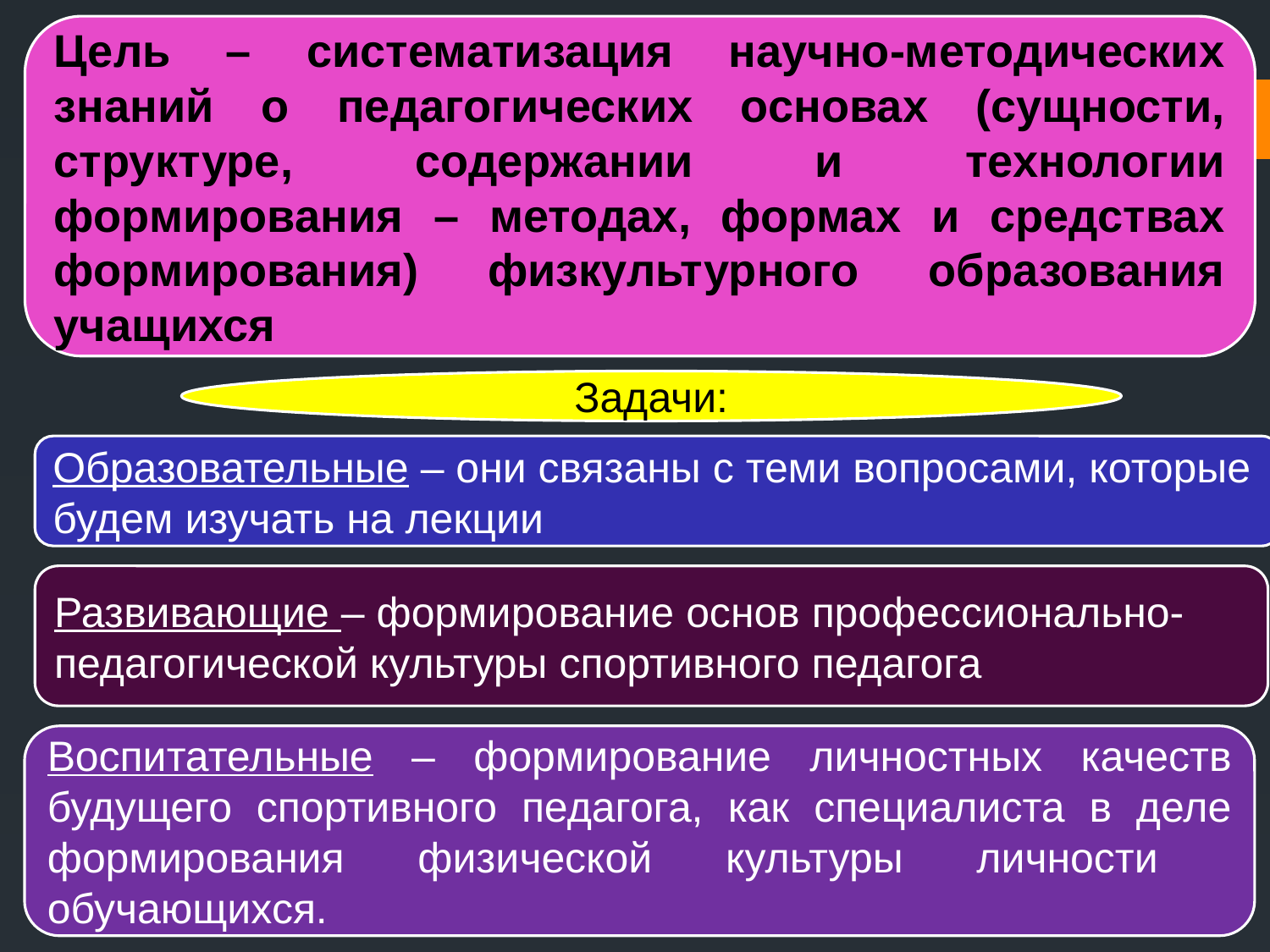

Цель – систематизация научно-методических знаний о педагогических основах (сущности, структуре, содержании и технологии формирования – методах, формах и средствах формирования) физкультурного образования учащихся
Задачи:
Образовательные – они связаны с теми вопросами, которые будем изучать на лекции
Развивающие – формирование основ профессионально-педагогической культуры спортивного педагога
Воспитательные – формирование личностных качеств будущего спортивного педагога, как специалиста в деле формирования физической культуры личности  обучающихся.